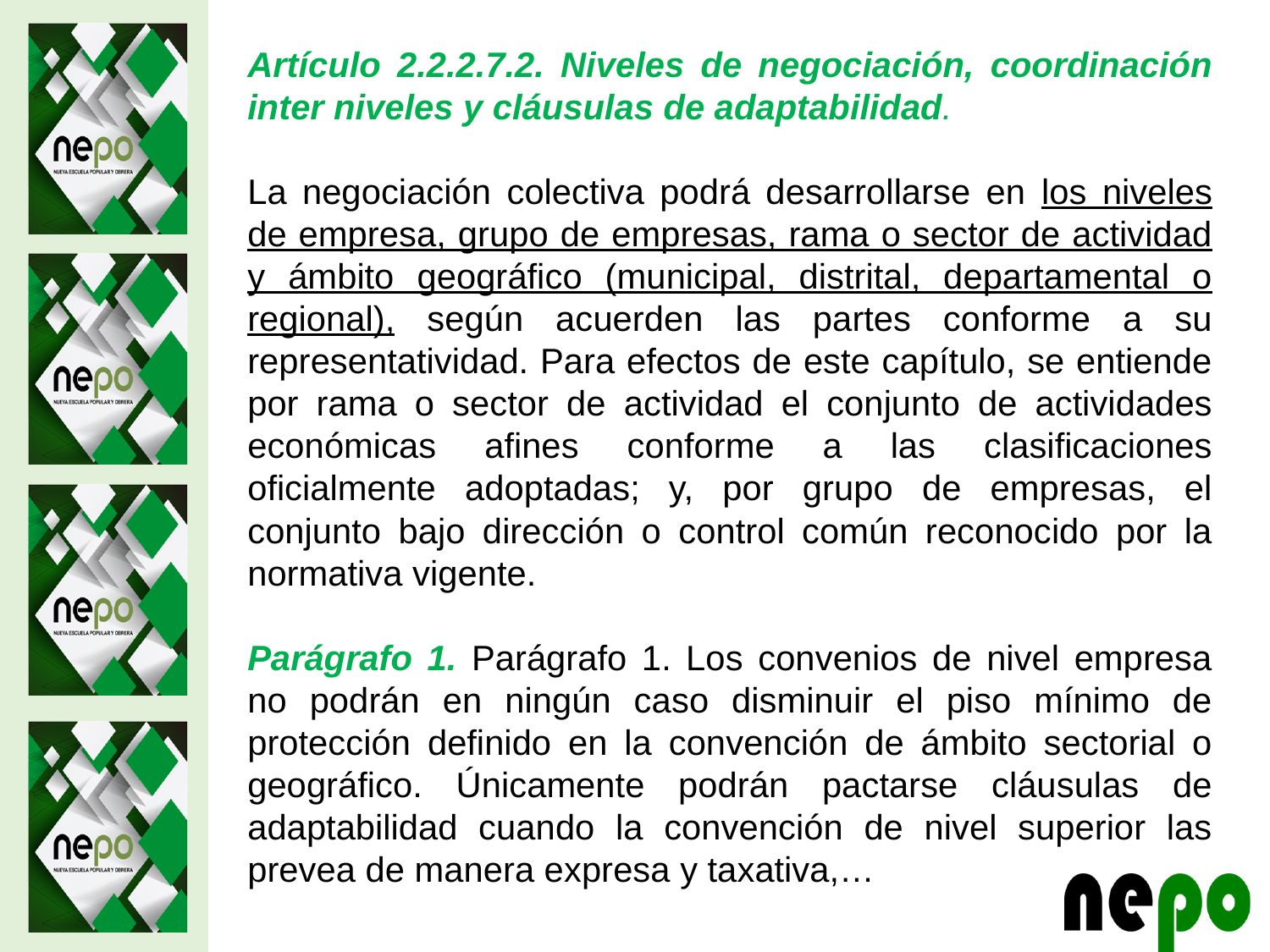

Artículo 2.2.2.7.2. Niveles de negociación, coordinación inter niveles y cláusulas de adaptabilidad.

La negociación colectiva podrá desarrollarse en los niveles de empresa, grupo de empresas, rama o sector de actividad y ámbito geográfico (municipal, distrital, departamental o regional), según acuerden las partes conforme a su representatividad. Para efectos de este capítulo, se entiende por rama o sector de actividad el conjunto de actividades económicas afines conforme a las clasificaciones oficialmente adoptadas; y, por grupo de empresas, el conjunto bajo dirección o control común reconocido por la normativa vigente.

Parágrafo 1. Parágrafo 1. Los convenios de nivel empresa no podrán en ningún caso disminuir el piso mínimo de protección definido en la convención de ámbito sectorial o geográfico. Únicamente podrán pactarse cláusulas de adaptabilidad cuando la convención de nivel superior las prevea de manera expresa y taxativa,…